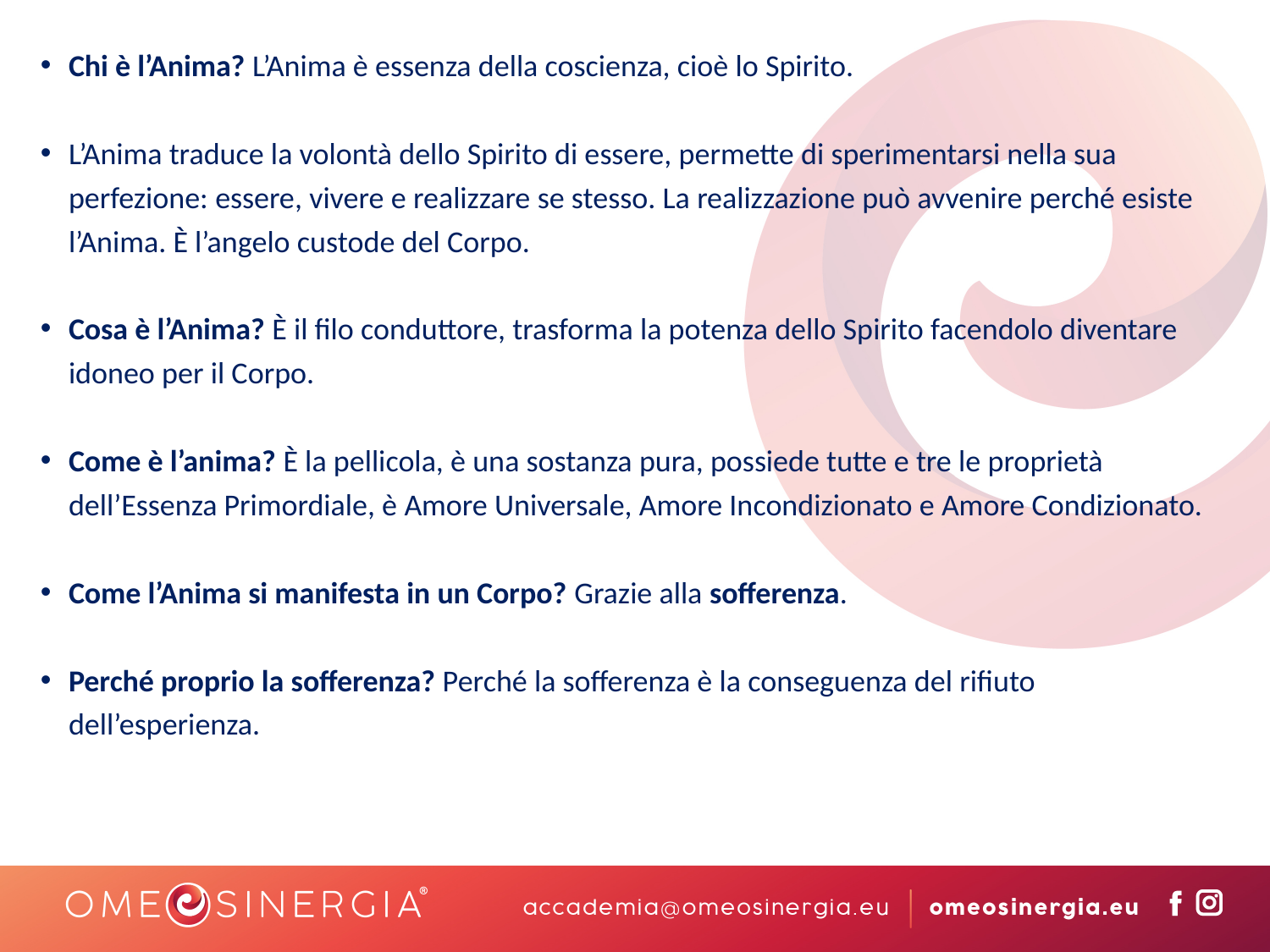

Chi è l’Anima? L’Anima è essenza della coscienza, cioè lo Spirito.

L’Anima traduce la volontà dello Spirito di essere, permette di sperimentarsi nella sua perfezione: essere, vivere e realizzare se stesso. La realizzazione può avvenire perché esiste l’Anima. È l’angelo custode del Corpo.

Cosa è l’Anima? È il filo conduttore, trasforma la potenza dello Spirito facendolo diventare idoneo per il Corpo.

Come è l’anima? È la pellicola, è una sostanza pura, possiede tutte e tre le proprietà dell’Essenza Primordiale, è Amore Universale, Amore Incondizionato e Amore Condizionato.

Come l’Anima si manifesta in un Corpo? Grazie alla sofferenza.

Perché proprio la sofferenza? Perché la sofferenza è la conseguenza del rifiuto dell’esperienza.